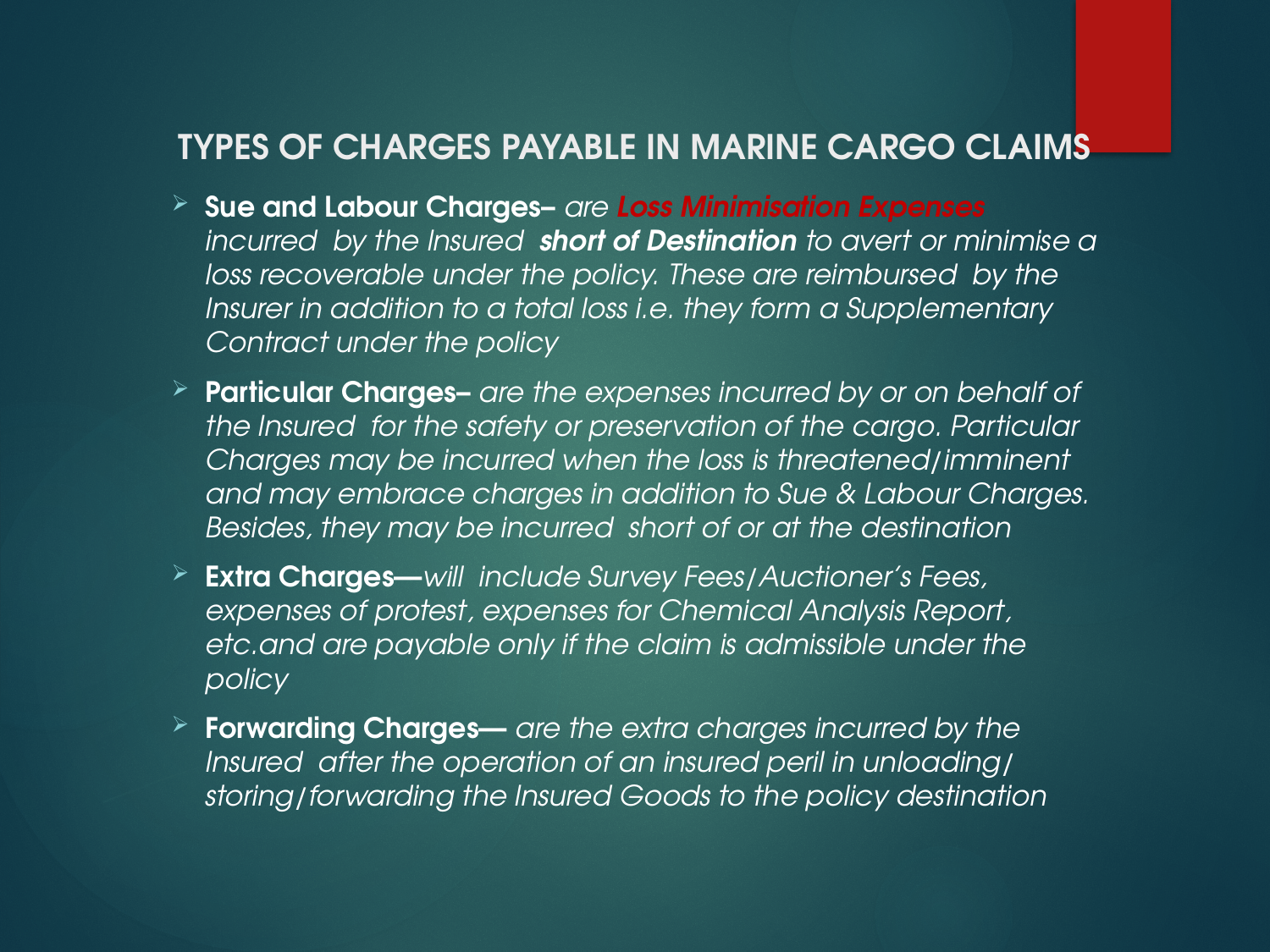

# TYPES OF CHARGES PAYABLE IN MARINE CARGO CLAIMS
Sue and Labour Charges– are Loss Minimisation Expenses incurred  by the Insured  short of Destination to avert or minimise a loss recoverable under the policy. These are reimbursed  by the Insurer in addition to a total loss i.e. they form a Supplementary Contract under the policy
Particular Charges– are the expenses incurred by or on behalf of the Insured  for the safety or preservation of the cargo. Particular Charges may be incurred when the loss is threatened/imminent and may embrace charges in addition to Sue & Labour Charges. Besides, they may be incurred  short of or at the destination
Extra Charges—will  include Survey Fees/Auctioner’s Fees, expenses of protest, expenses for Chemical Analysis Report, etc.and are payable only if the claim is admissible under the policy
Forwarding Charges— are the extra charges incurred by the Insured  after the operation of an insured peril in unloading/ storing/forwarding the Insured Goods to the policy destination